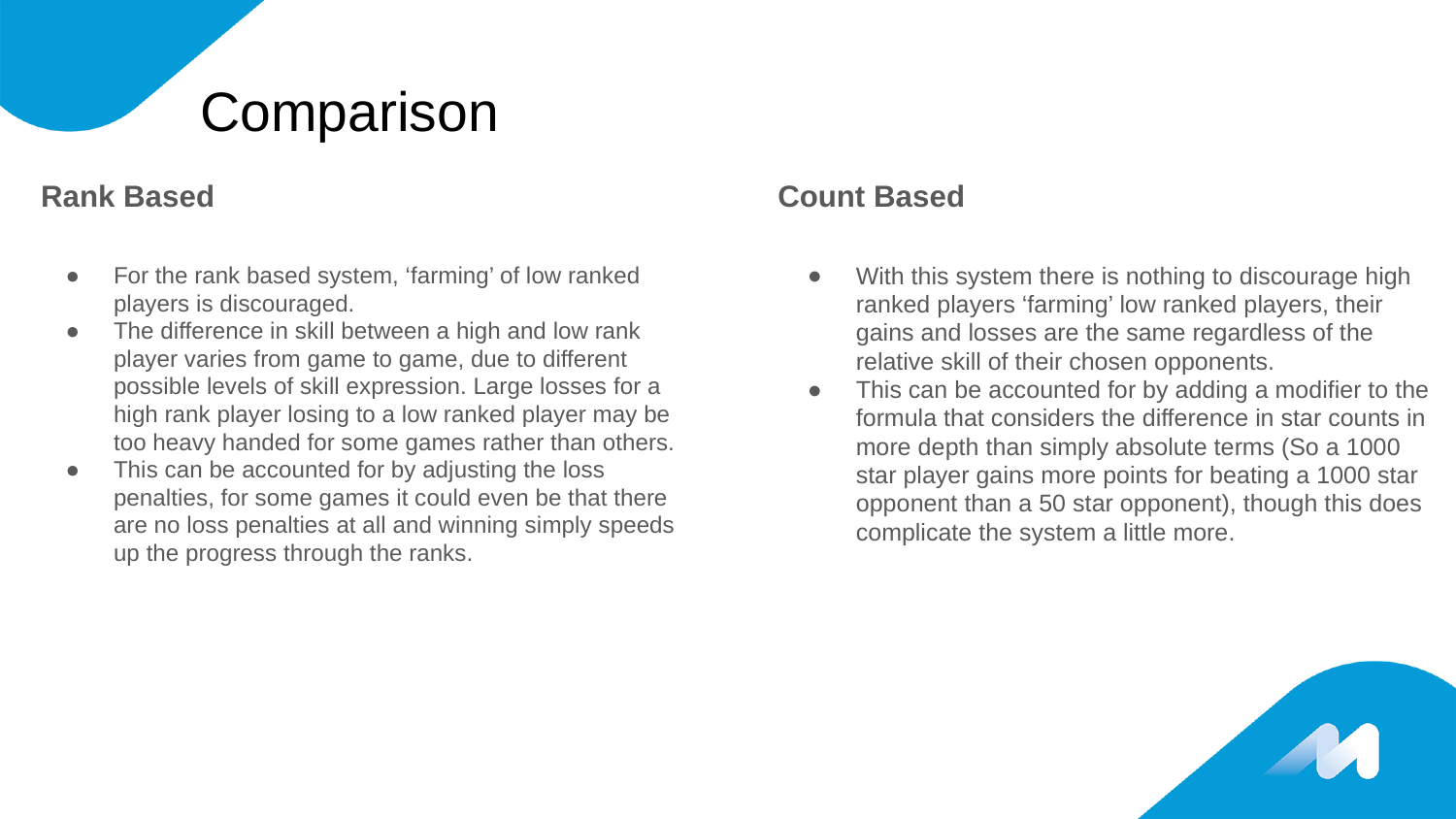

# Comparison
Rank Based
Count Based
For the rank based system, ‘farming’ of low ranked players is discouraged.
The difference in skill between a high and low rank player varies from game to game, due to different possible levels of skill expression. Large losses for a high rank player losing to a low ranked player may be too heavy handed for some games rather than others.
This can be accounted for by adjusting the loss penalties, for some games it could even be that there are no loss penalties at all and winning simply speeds up the progress through the ranks.

With this system there is nothing to discourage high ranked players ‘farming’ low ranked players, their gains and losses are the same regardless of the relative skill of their chosen opponents.
This can be accounted for by adding a modifier to the formula that considers the difference in star counts in more depth than simply absolute terms (So a 1000 star player gains more points for beating a 1000 star opponent than a 50 star opponent), though this does complicate the system a little more.